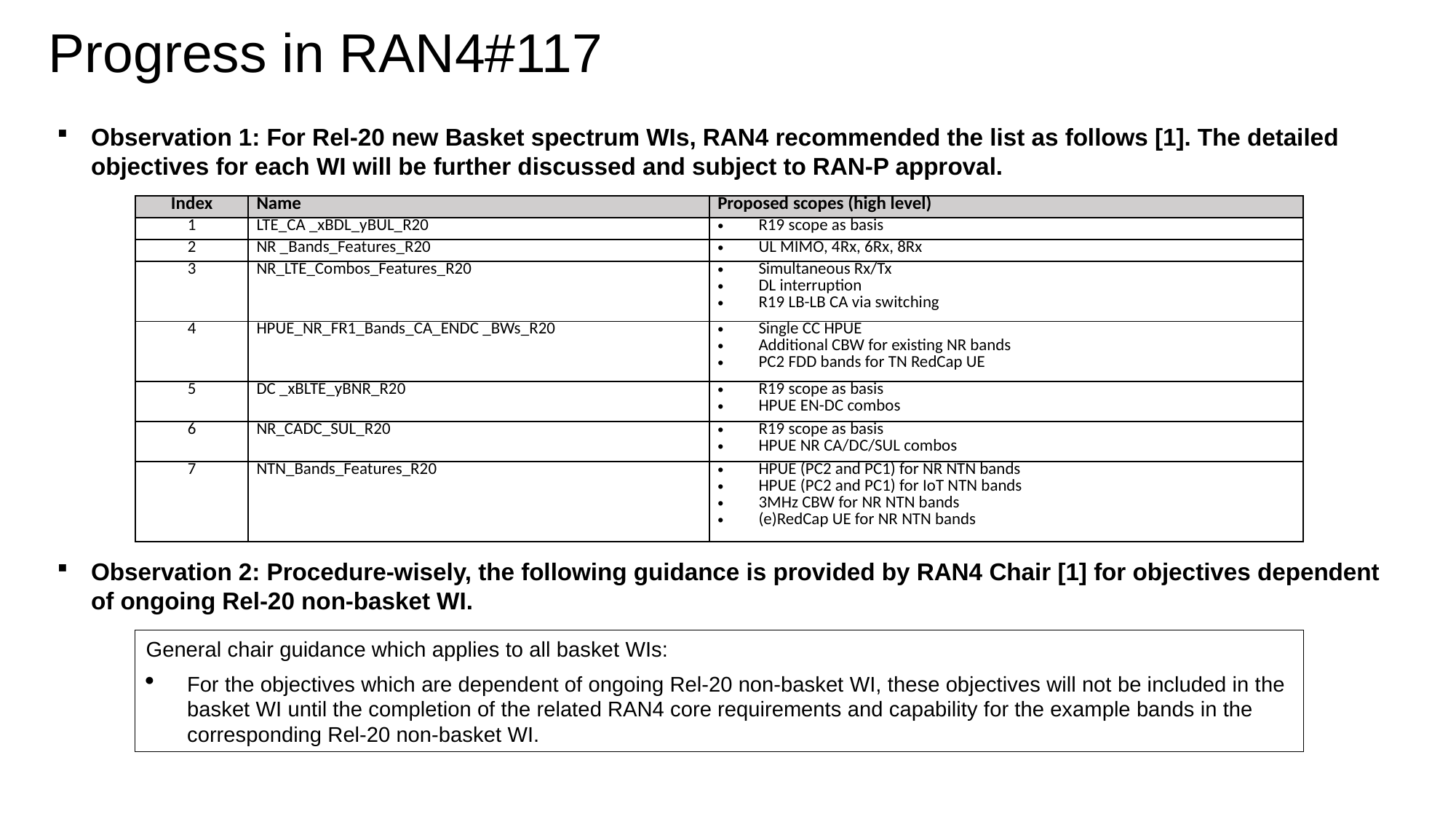

Progress in RAN4#117
Observation 1: For Rel-20 new Basket spectrum WIs, RAN4 recommended the list as follows [1]. The detailed objectives for each WI will be further discussed and subject to RAN-P approval.

| Index | Name | Proposed scopes (high level) |
| --- | --- | --- |
| 1 | LTE\_CA \_xBDL\_yBUL\_R20 | R19 scope as basis |
| 2 | NR \_Bands\_Features\_R20 | UL MIMO, 4Rx, 6Rx, 8Rx |
| 3 | NR\_LTE\_Combos\_Features\_R20 | Simultaneous Rx/Tx DL interruption R19 LB-LB CA via switching |
| 4 | HPUE\_NR\_FR1\_Bands\_CA\_ENDC \_BWs\_R20 | Single CC HPUE Additional CBW for existing NR bands PC2 FDD bands for TN RedCap UE |
| 5 | DC \_xBLTE\_yBNR\_R20 | R19 scope as basis HPUE EN-DC combos |
| 6 | NR\_CADC\_SUL\_R20 | R19 scope as basis HPUE NR CA/DC/SUL combos |
| 7 | NTN\_Bands\_Features\_R20 | HPUE (PC2 and PC1) for NR NTN bands HPUE (PC2 and PC1) for IoT NTN bands 3MHz CBW for NR NTN bands (e)RedCap UE for NR NTN bands |
Observation 2: Procedure-wisely, the following guidance is provided by RAN4 Chair [1] for objectives dependent of ongoing Rel-20 non-basket WI.
General chair guidance which applies to all basket WIs:
For the objectives which are dependent of ongoing Rel-20 non-basket WI, these objectives will not be included in the basket WI until the completion of the related RAN4 core requirements and capability for the example bands in the corresponding Rel-20 non-basket WI.